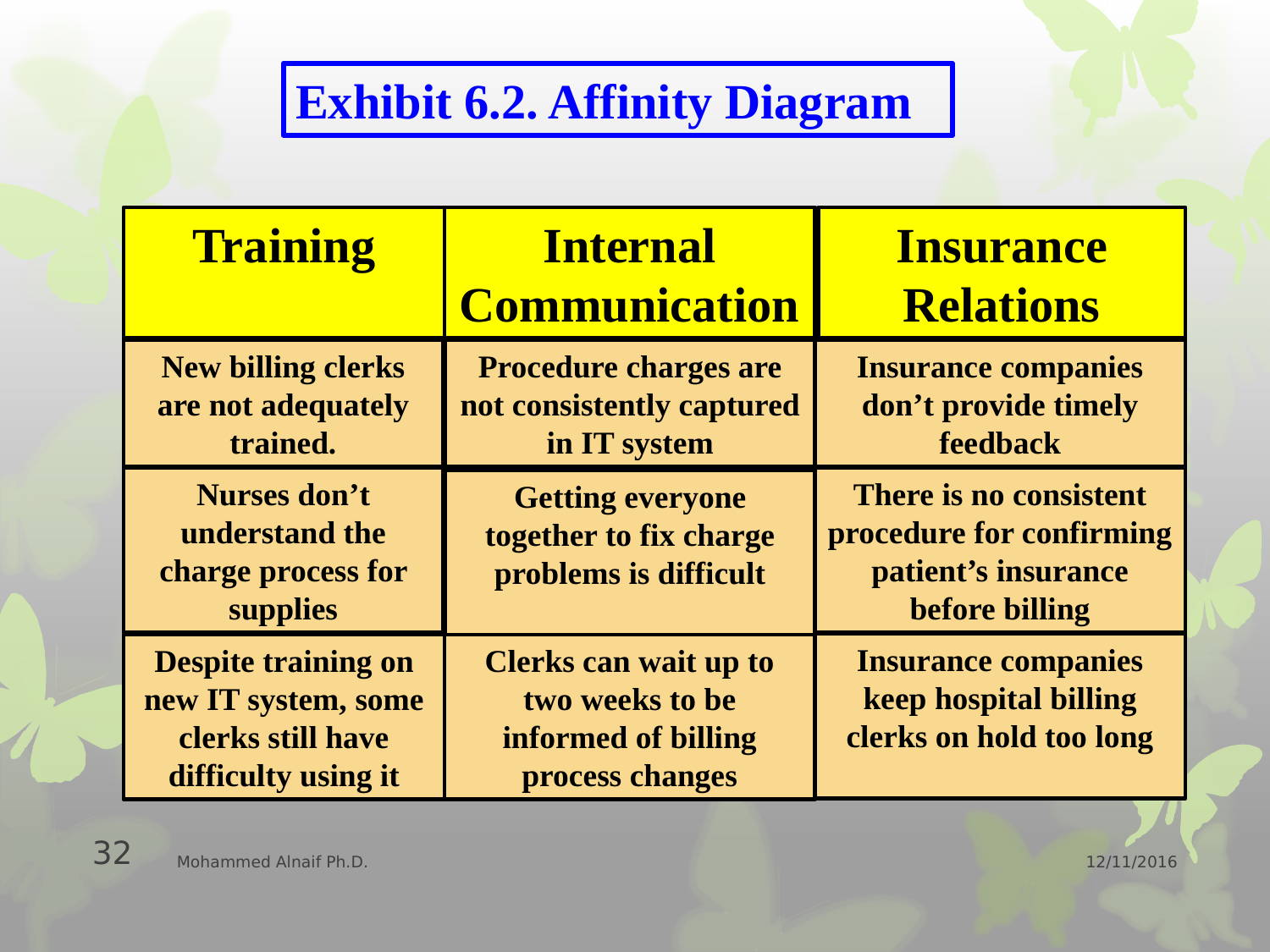

Exhibit 6.2. Affinity Diagram
Insurance Relations
Training

Internal Communication
New billing clerks are not adequately trained.
Procedure charges are not consistently captured in IT system
Insurance companies don’t provide timely feedback
Nurses don’t understand the charge process for supplies
There is no consistent procedure for confirming patient’s insurance before billing
Getting everyone together to fix charge problems is difficult

Insurance companies keep hospital billing clerks on hold too long

Despite training on new IT system, some clerks still have difficulty using it
Clerks can wait up to two weeks to be informed of billing process changes
32
Mohammed Alnaif Ph.D.
12/11/2016